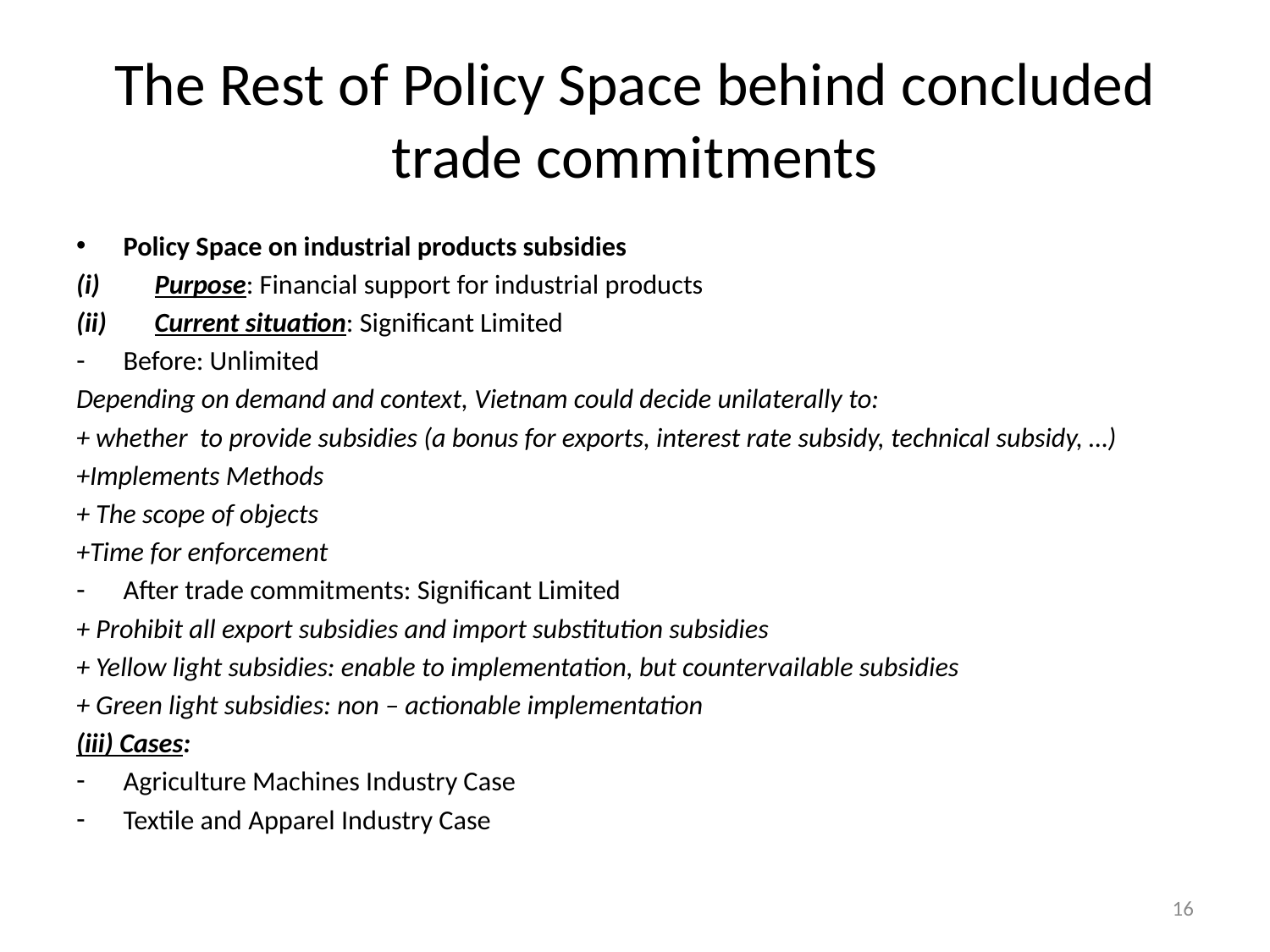

# The Rest of Policy Space behind concluded trade commitments

Policy Space on industrial products subsidies
Purpose: Financial support for industrial products
Current situation: Significant Limited
Before: Unlimited
Depending on demand and context, Vietnam could decide unilaterally to:
+ whether  to provide subsidies (a bonus for exports, interest rate subsidy, technical subsidy, …)
+Implements Methods
+ The scope of objects
+Time for enforcement
After trade commitments: Significant Limited
+ Prohibit all export subsidies and import substitution subsidies
+ Yellow light subsidies: enable to implementation, but countervailable subsidies
+ Green light subsidies: non – actionable implementation
(iii) Cases:
Agriculture Machines Industry Case
Textile and Apparel Industry Case

16